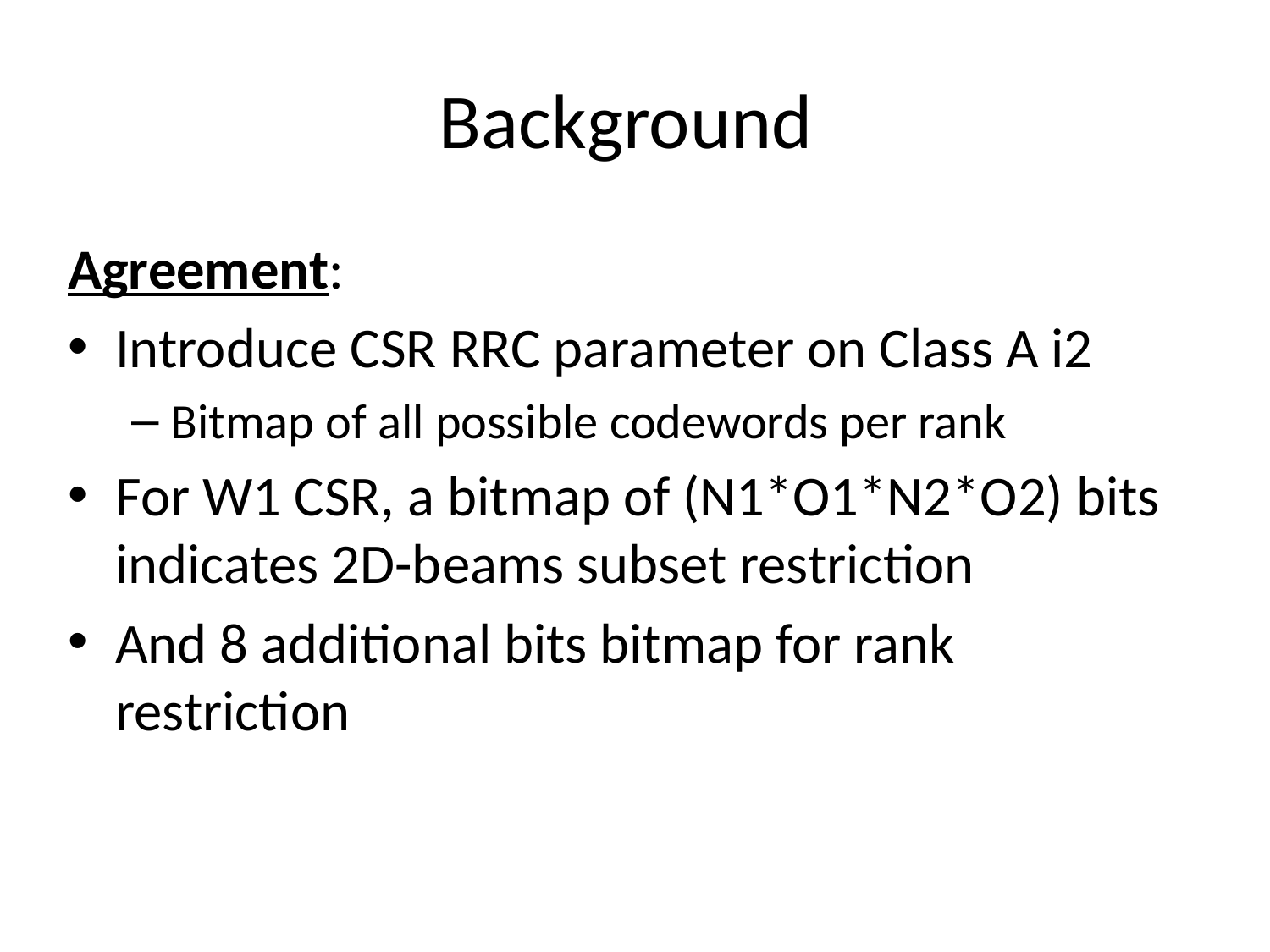

# Background
Agreement:
Introduce CSR RRC parameter on Class A i2
Bitmap of all possible codewords per rank
For W1 CSR, a bitmap of (N1*O1*N2*O2) bits indicates 2D-beams subset restriction
And 8 additional bits bitmap for rank restriction